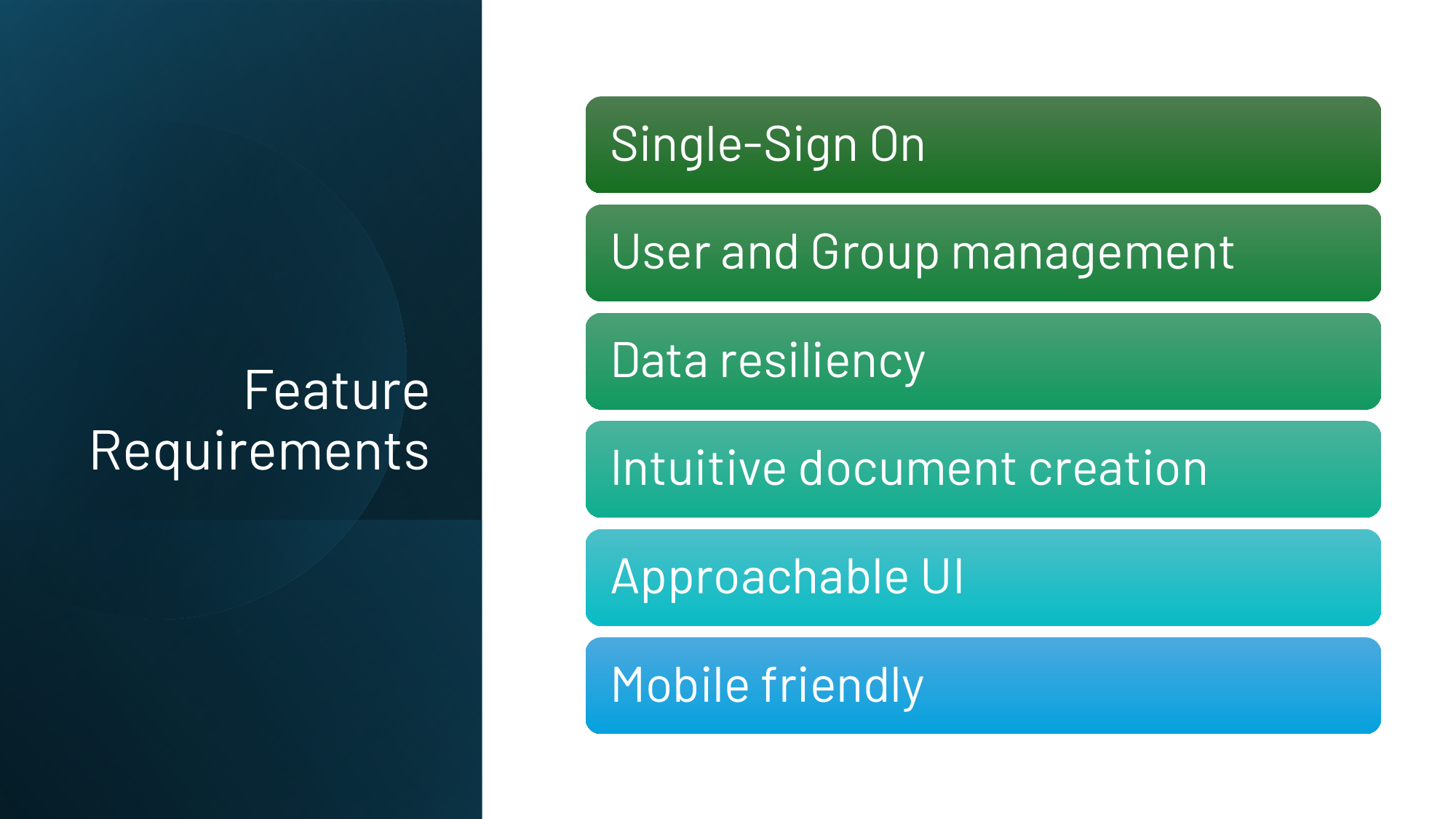

Single-Sign On
User and Group management
Data resiliency
Intuitive document creation
Approachable UI
Mobile friendly

# Feature Requirements